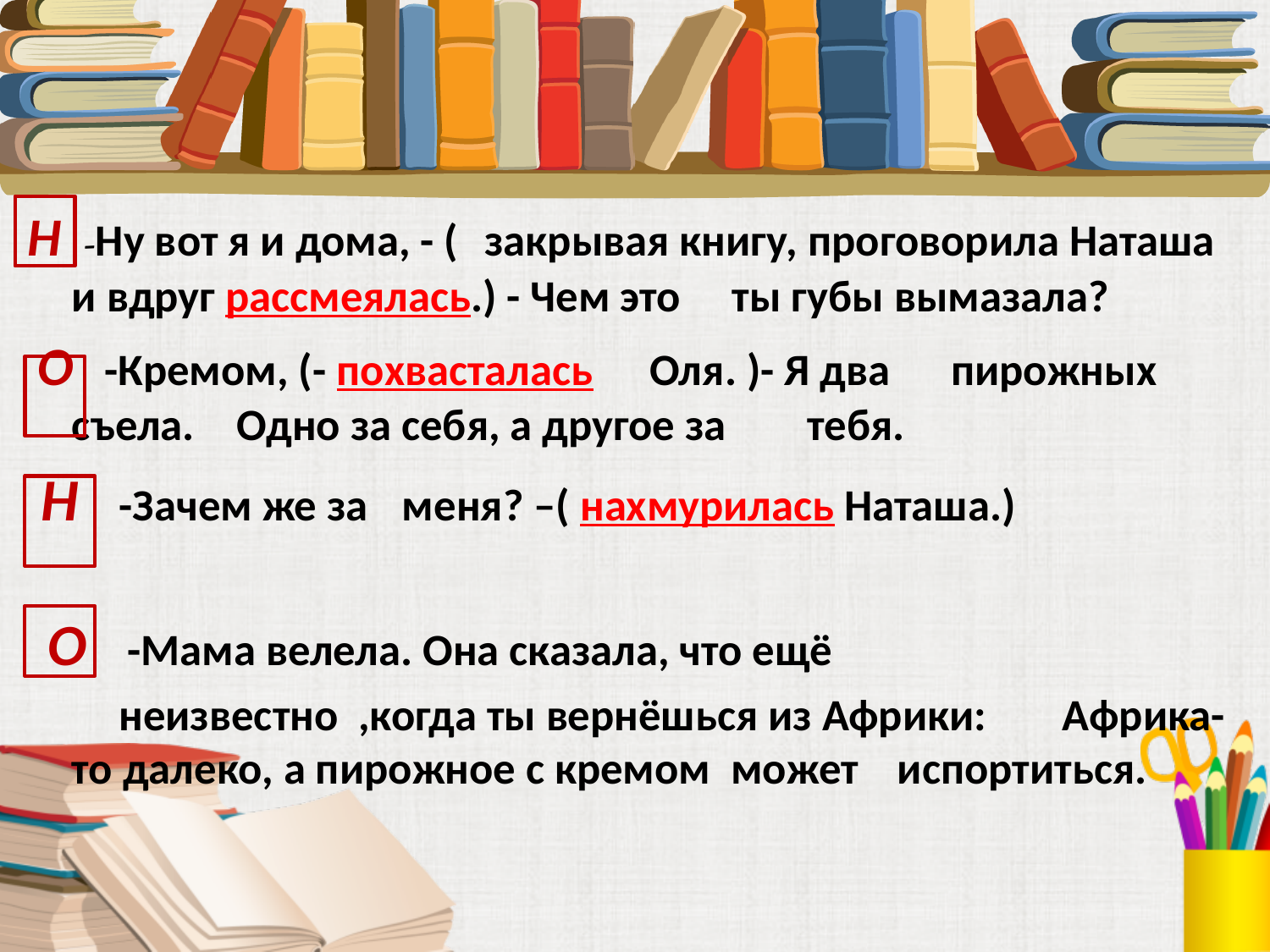

#
Н   -Ну вот я и дома, - (	закрывая книгу, проговорила Наташа и вдруг рассмеялась.) - Чем это	ты губы вымазала?
 О   -Кремом, (- похвасталась	Оля. )- Я два      пирожных съела.	Одно за себя, а другое за        тебя.
 Н    -Зачем же за	меня? –( нахмурилась Наташа.)

  О    -Мама велела. Она сказала, что ещё
         неизвестно  ,когда ты вернёшься из Африки:	Африка-то далеко, а пирожное с кремом  может  	испортиться.